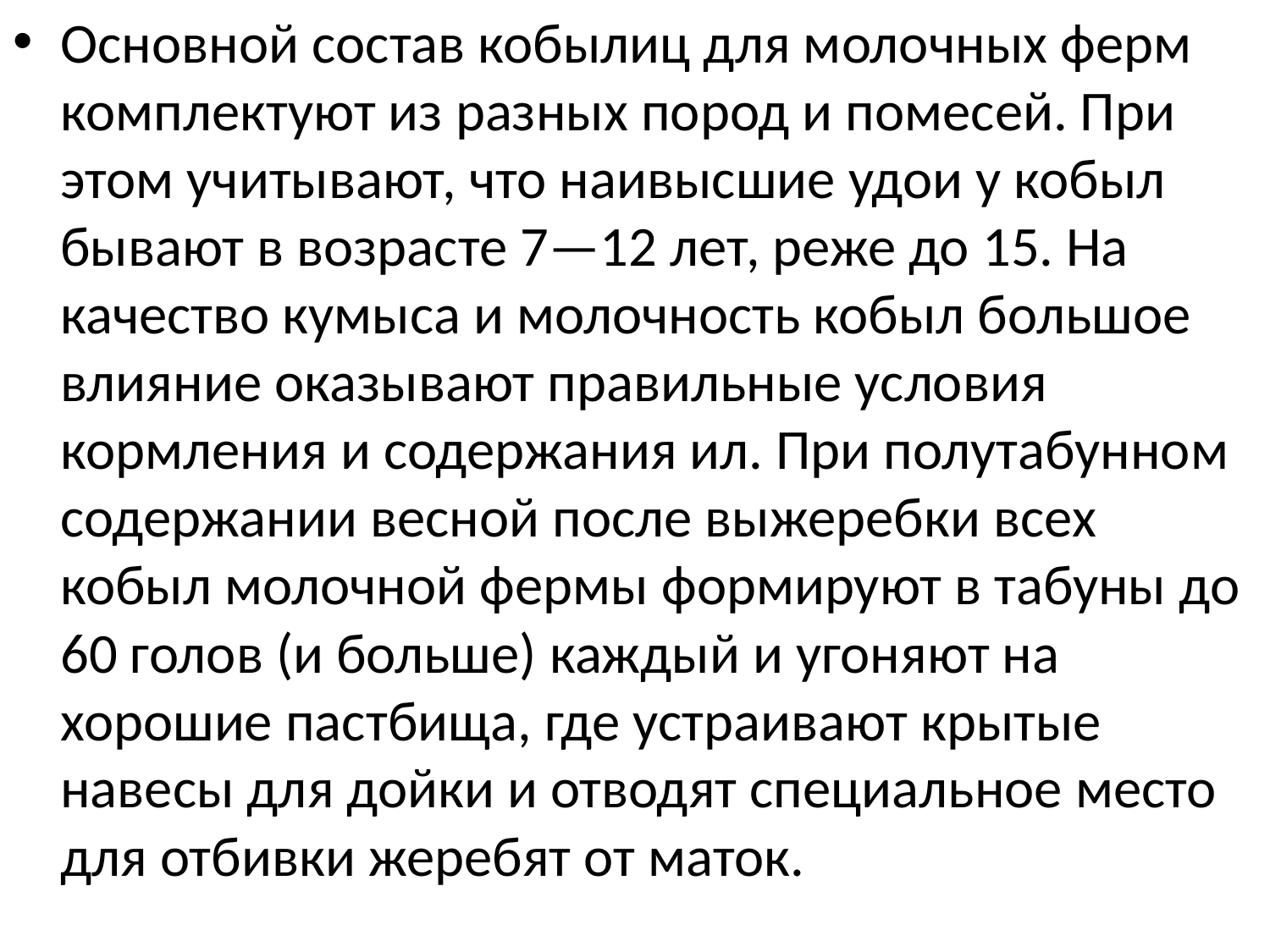

Основной состав кобылиц для молочных ферм комплектуют из разных пород и помесей. При этом учитывают, что наивысшие удои у кобыл бывают в возрасте 7—12 лет, реже до 15. На качество кумыса и молочность кобыл большое влияние оказывают правильные условия кормления и содержания ил. При полутабунном содержании весной после выжеребки всех кобыл молочной фермы формируют в табуны до 60 голов (и больше) каждый и угоняют на хорошие пастбища, где устраивают крытые навесы для дойки и отводят специальное место для отбивки жеребят от маток.